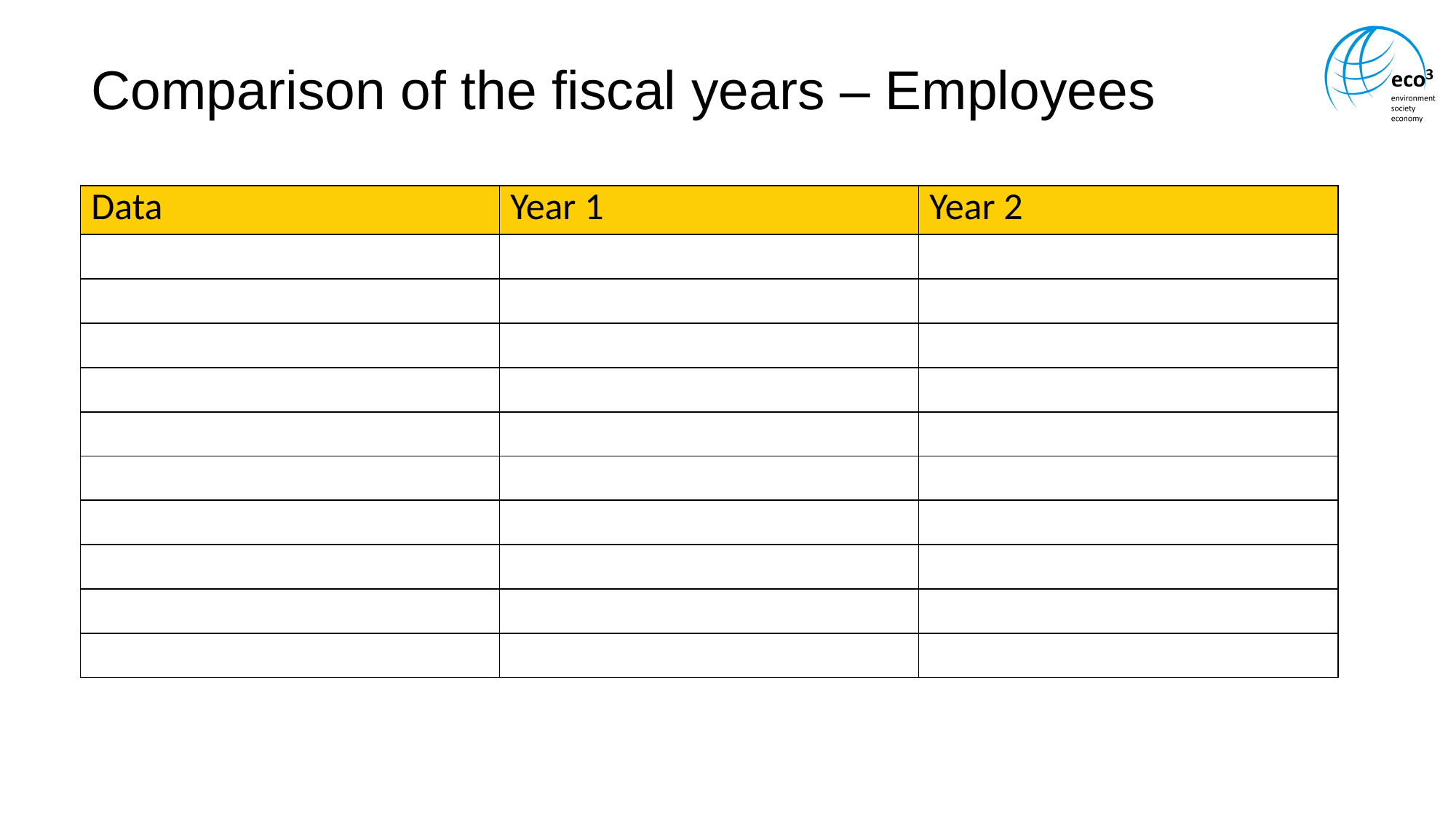

# Comparison of the fiscal years – Employees
| Data | Year 1 | Year 2 |
| --- | --- | --- |
|  |  |  |
|  |  |  |
|  |  |  |
|  |  |  |
|  |  |  |
|  |  |  |
|  |  |  |
|  |  |  |
|  |  |  |
|  |  |  |